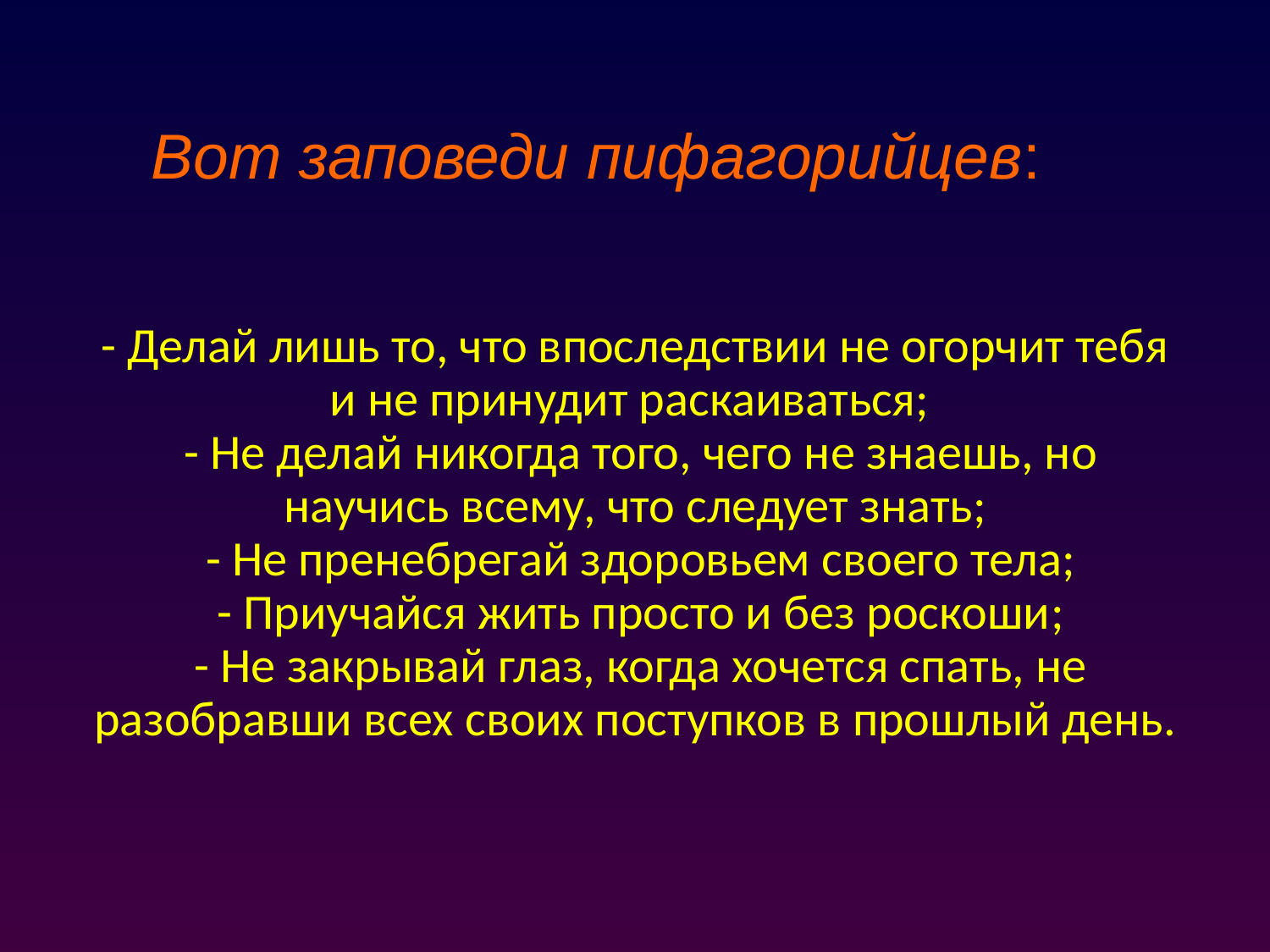

Вот заповеди пифагорийцев:
- Делай лишь то, что впоследствии не огорчит тебя и не принудит раскаиваться;
 - Не делай никогда того, чего не знаешь, но научись всему, что следует знать;
 - Не пренебрегай здоровьем своего тела;
 - Приучайся жить просто и без роскоши;
 - Не закрывай глаз, когда хочется спать, не разобравши всех своих поступков в прошлый день.